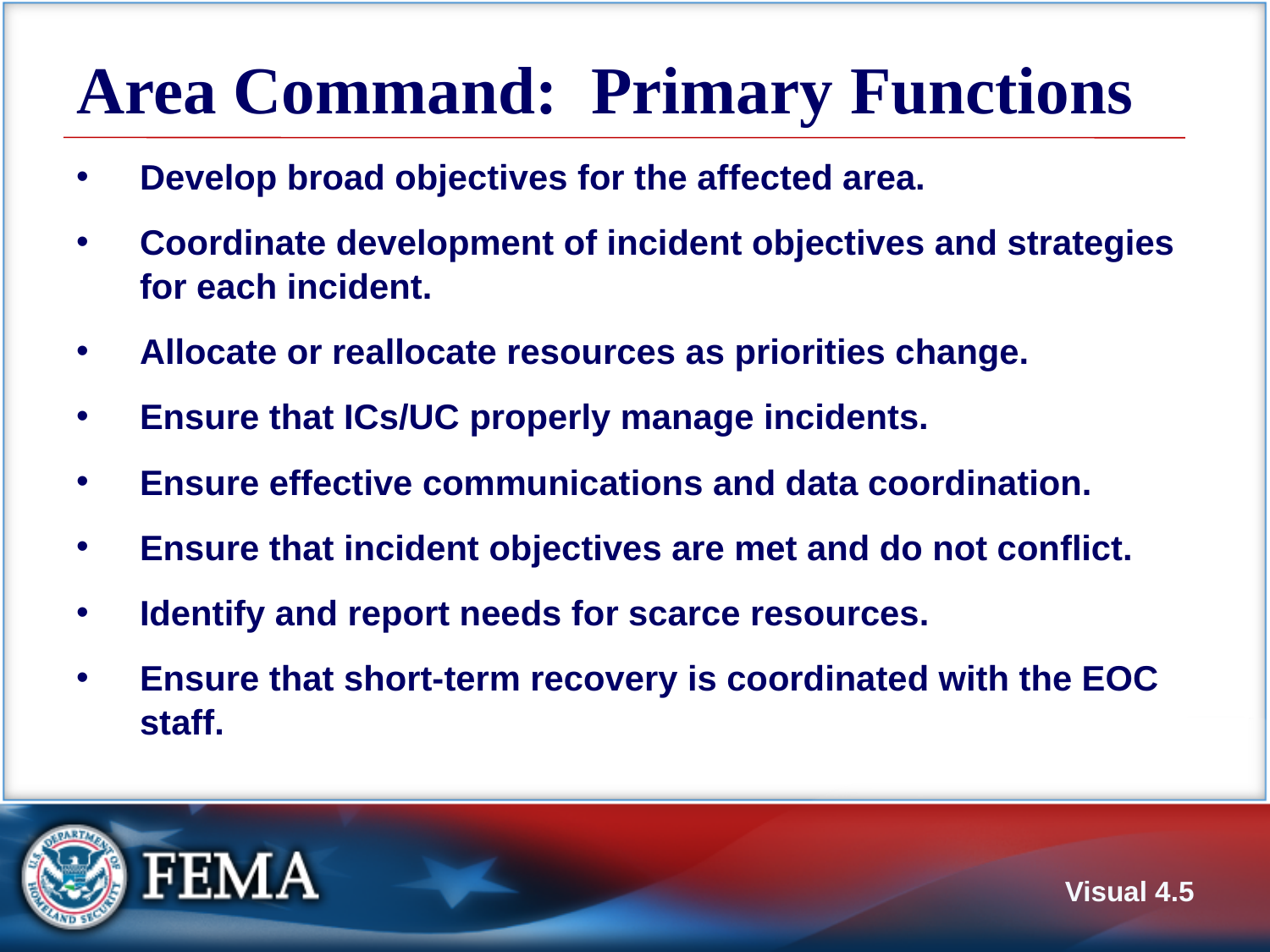

# Area Command:  Primary Functions
Develop broad objectives for the affected area.
Coordinate development of incident objectives and strategies for each incident.
Allocate or reallocate resources as priorities change.
Ensure that ICs/UC properly manage incidents.
Ensure effective communications and data coordination.
Ensure that incident objectives are met and do not conflict.
Identify and report needs for scarce resources.
Ensure that short-term recovery is coordinated with the EOC staff.
Visual 4.5